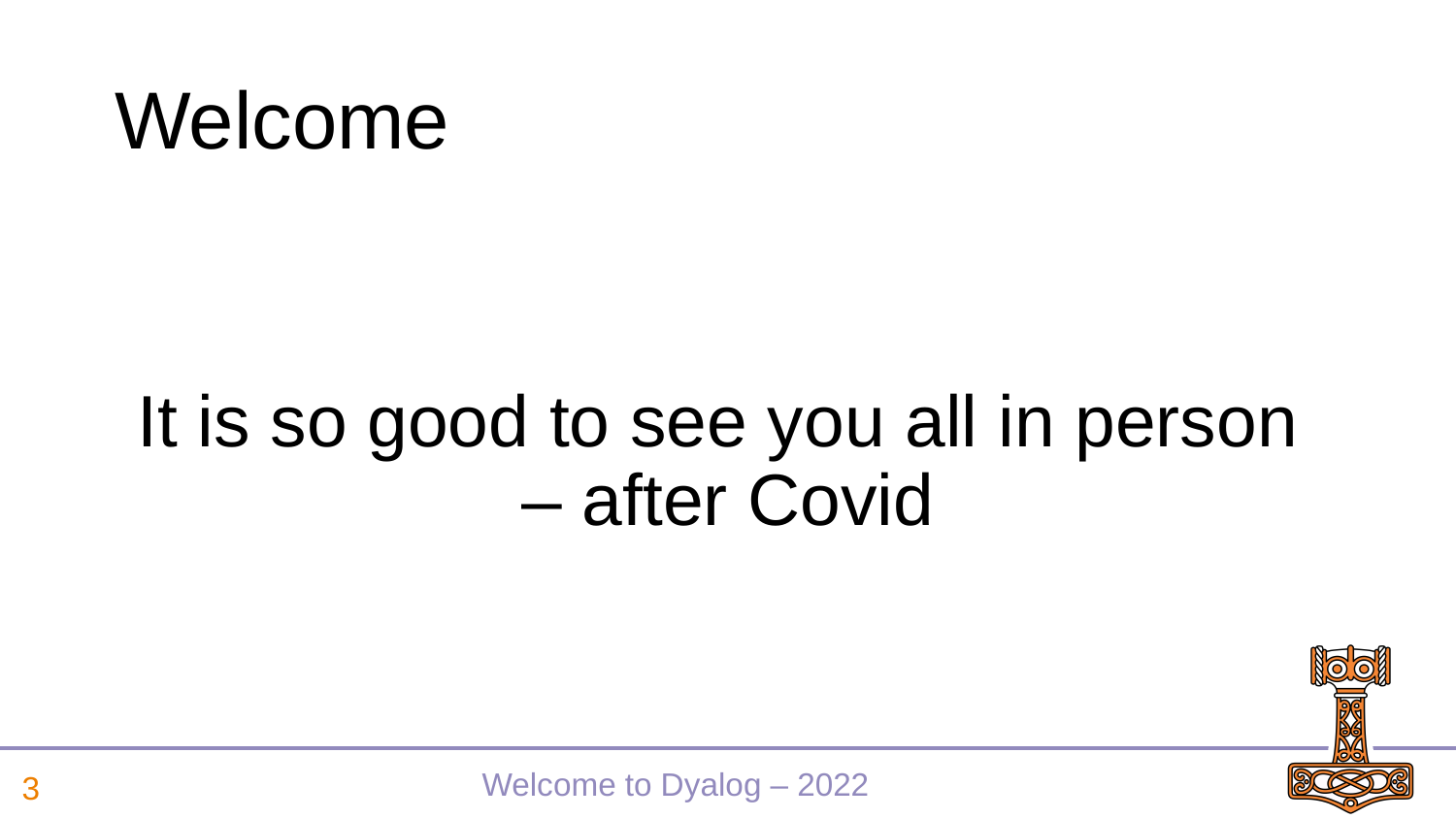

# Welcome

It is so good to see you all in person
– after Covid